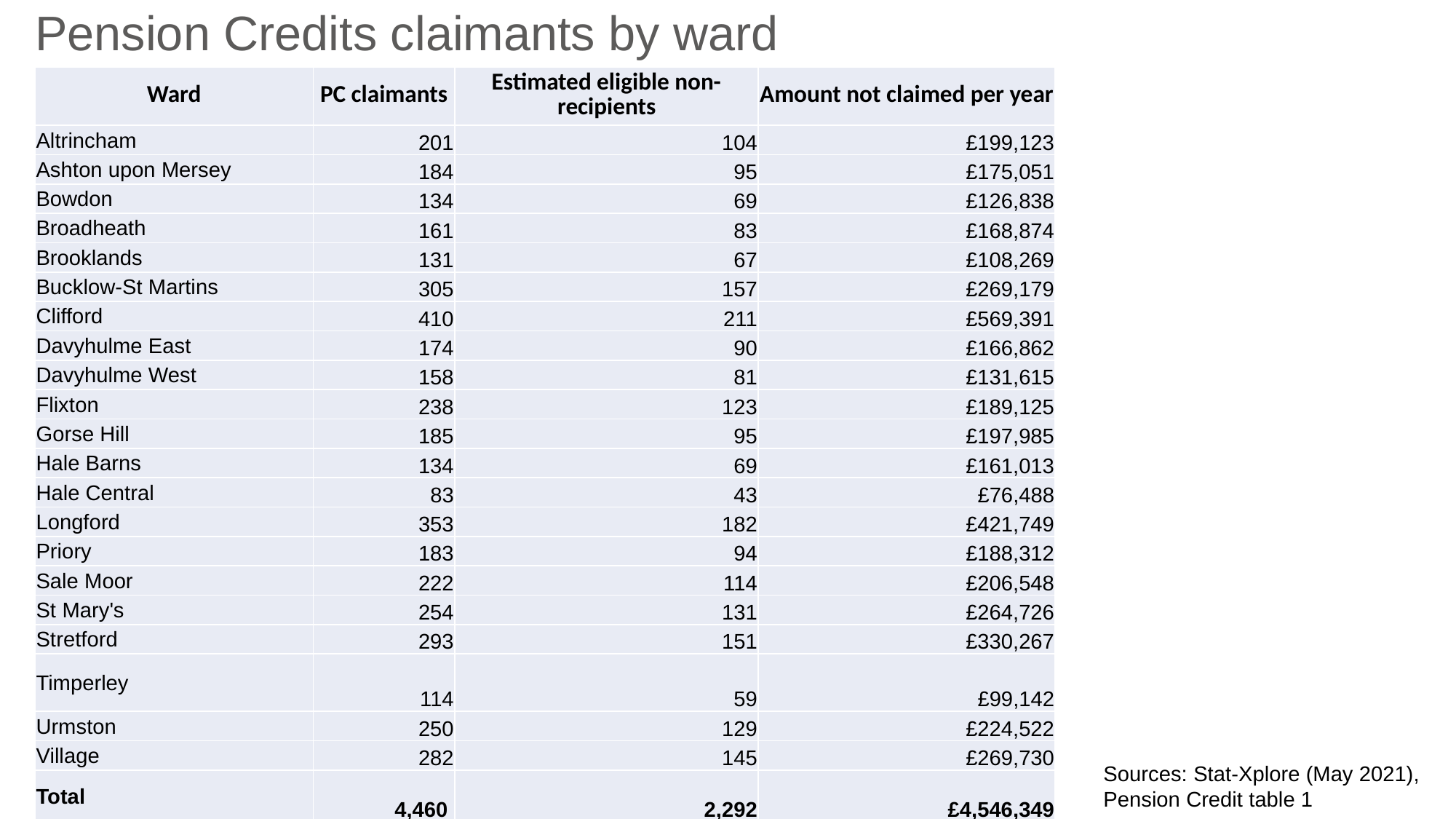

# Pension Credits claimants by ward
| Ward | PC claimants | Estimated eligible non-recipients | Amount not claimed per year |
| --- | --- | --- | --- |
| Altrincham | 201 | 104 | £199,123 |
| Ashton upon Mersey | 184 | 95 | £175,051 |
| Bowdon | 134 | 69 | £126,838 |
| Broadheath | 161 | 83 | £168,874 |
| Brooklands | 131 | 67 | £108,269 |
| Bucklow-St Martins | 305 | 157 | £269,179 |
| Clifford | 410 | 211 | £569,391 |
| Davyhulme East | 174 | 90 | £166,862 |
| Davyhulme West | 158 | 81 | £131,615 |
| Flixton | 238 | 123 | £189,125 |
| Gorse Hill | 185 | 95 | £197,985 |
| Hale Barns | 134 | 69 | £161,013 |
| Hale Central | 83 | 43 | £76,488 |
| Longford | 353 | 182 | £421,749 |
| Priory | 183 | 94 | £188,312 |
| Sale Moor | 222 | 114 | £206,548 |
| St Mary's | 254 | 131 | £264,726 |
| Stretford | 293 | 151 | £330,267 |
| Timperley | 114 | 59 | £99,142 |
| Urmston | 250 | 129 | £224,522 |
| Village | 282 | 145 | £269,730 |
| Total | 4,460 | 2,292 | £4,546,349 |
Sources: Stat-Xplore (May 2021), Pension Credit table 1